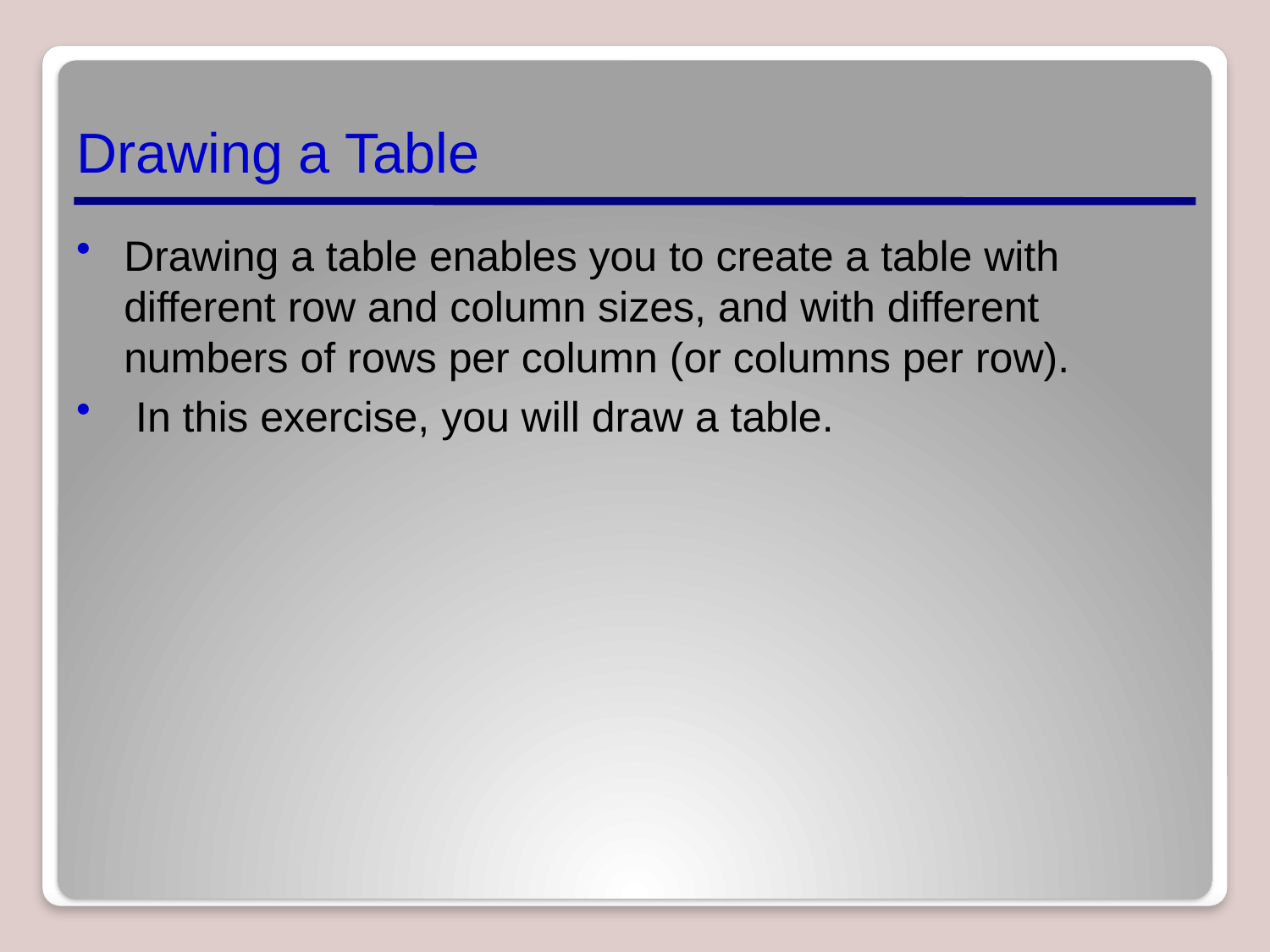

# Drawing a Table
Drawing a table enables you to create a table with different row and column sizes, and with different numbers of rows per column (or columns per row).
 In this exercise, you will draw a table.